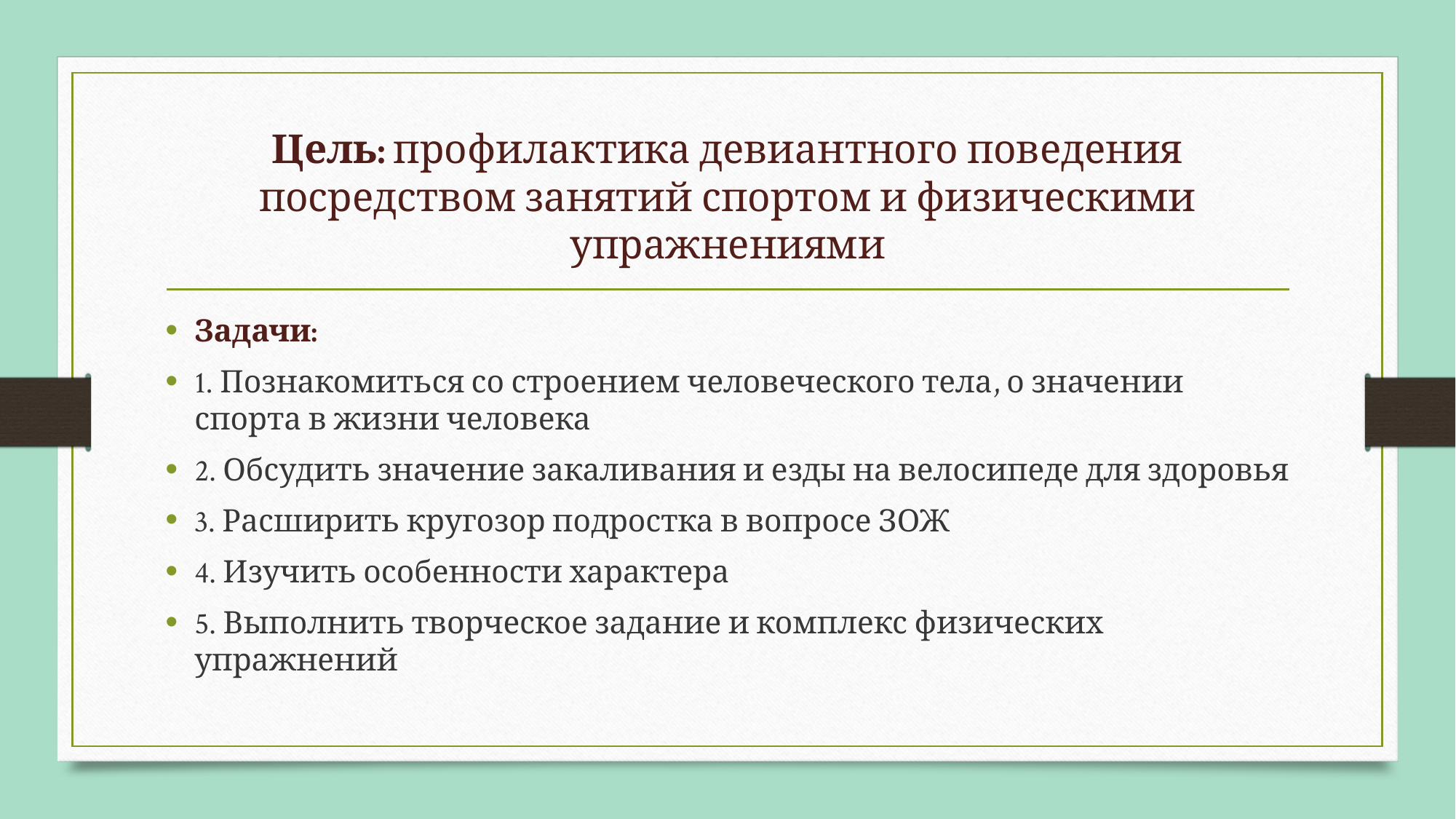

# Цель: профилактика девиантного поведения посредством занятий спортом и физическими упражнениями
Задачи:
1. Познакомиться со строением человеческого тела, о значении спорта в жизни человека
2. Обсудить значение закаливания и езды на велосипеде для здоровья
3. Расширить кругозор подростка в вопросе ЗОЖ
4. Изучить особенности характера
5. Выполнить творческое задание и комплекс физических упражнений